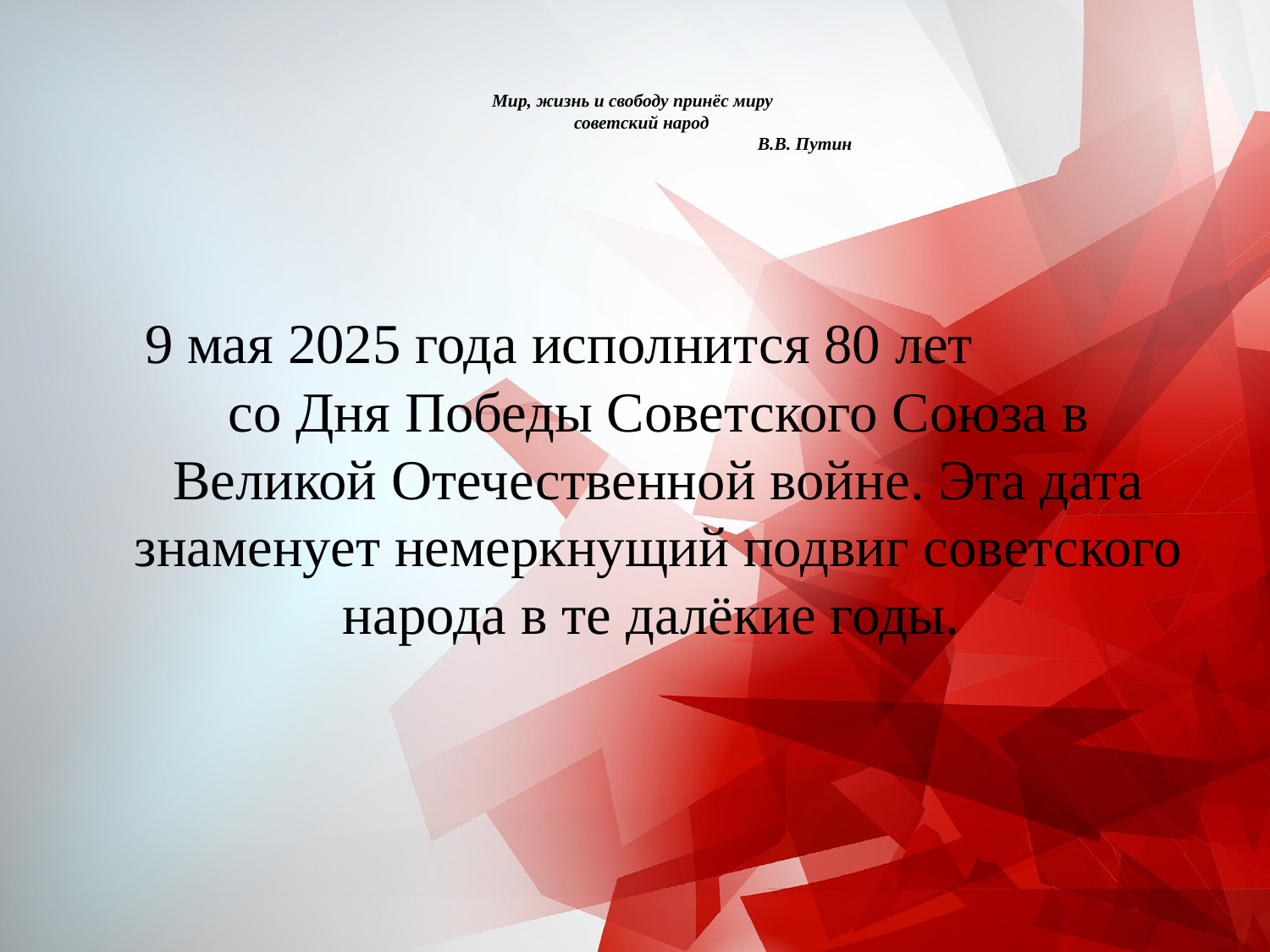

# Мир, жизнь и свободу принёс миру советский народ В.В. Путин

	9 мая 2025 года исполнится 80 лет               со Дня Победы Советского Союза в Великой Отечественной войне. Эта дата знаменует немеркнущий подвиг советского народа в те далёкие годы.